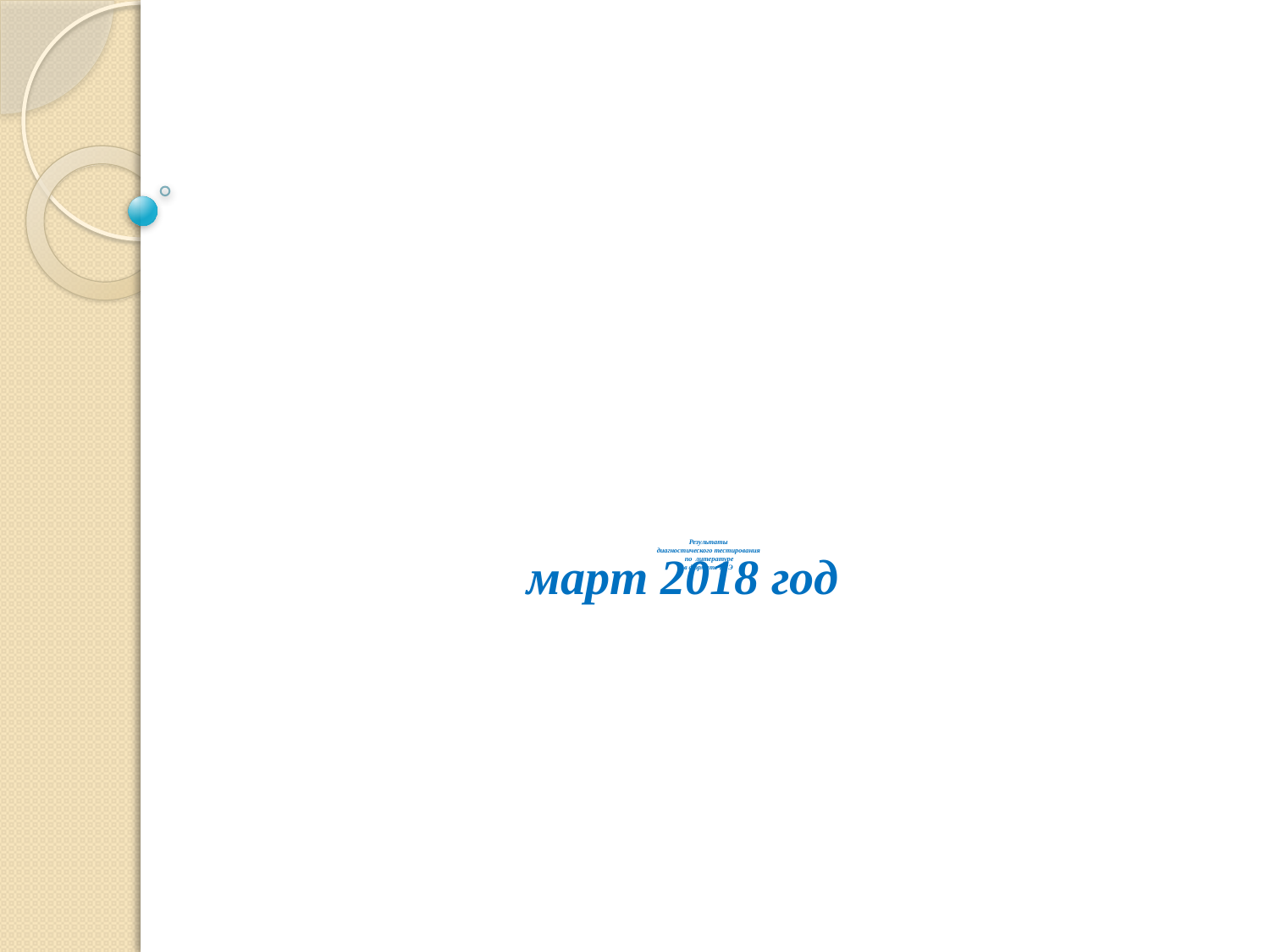

# Результаты диагностического тестирования по  литературе в формате ЕГЭ
 март 2018 год